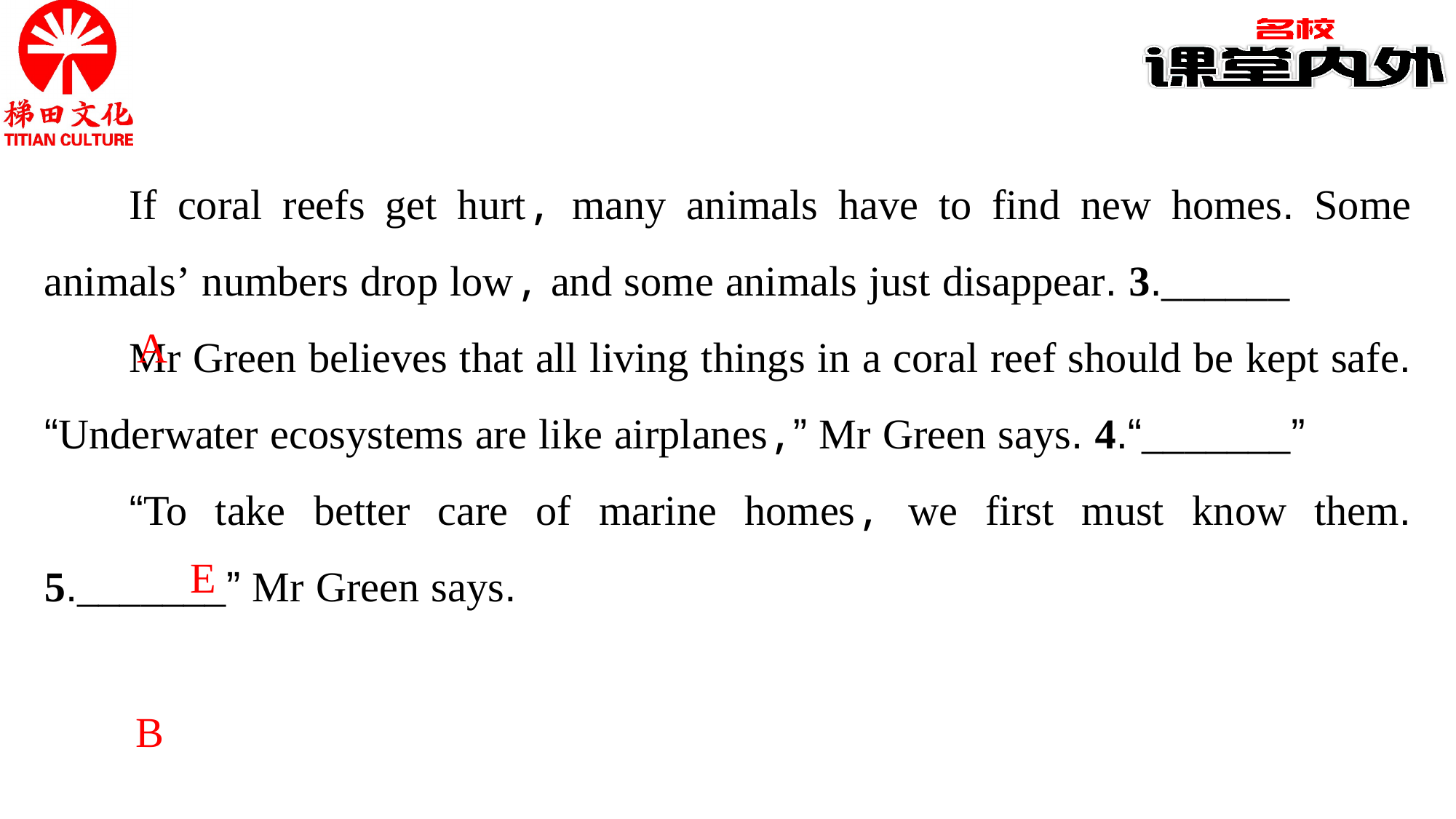

If coral reefs get hurt, many animals have to find new homes. Some animals’ numbers drop low, and some animals just disappear. 3.______
Mr Green believes that all living things in a coral reef should be kept safe. “Underwater ecosystems are like airplanes,” Mr Green says. 4.“_______”
“To take better care of marine homes, we first must know them. 5._______” Mr Green says.
A
E
B